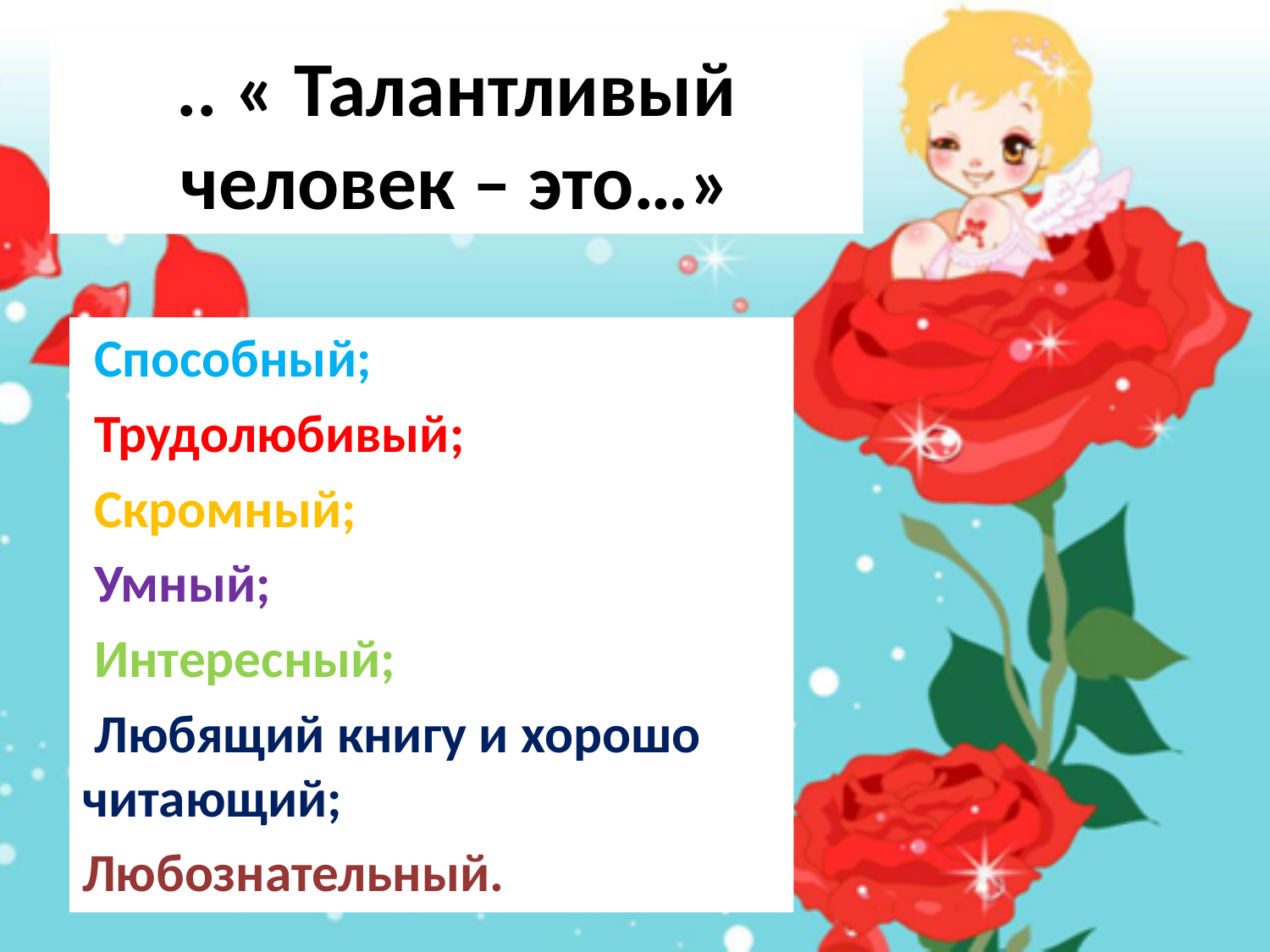

# .. « Талантливый человек – это…»
 Способный;
 Трудолюбивый;
 Скромный;
 Умный;
 Интересный;
 Любящий книгу и хорошо читающий;
Любознательный.